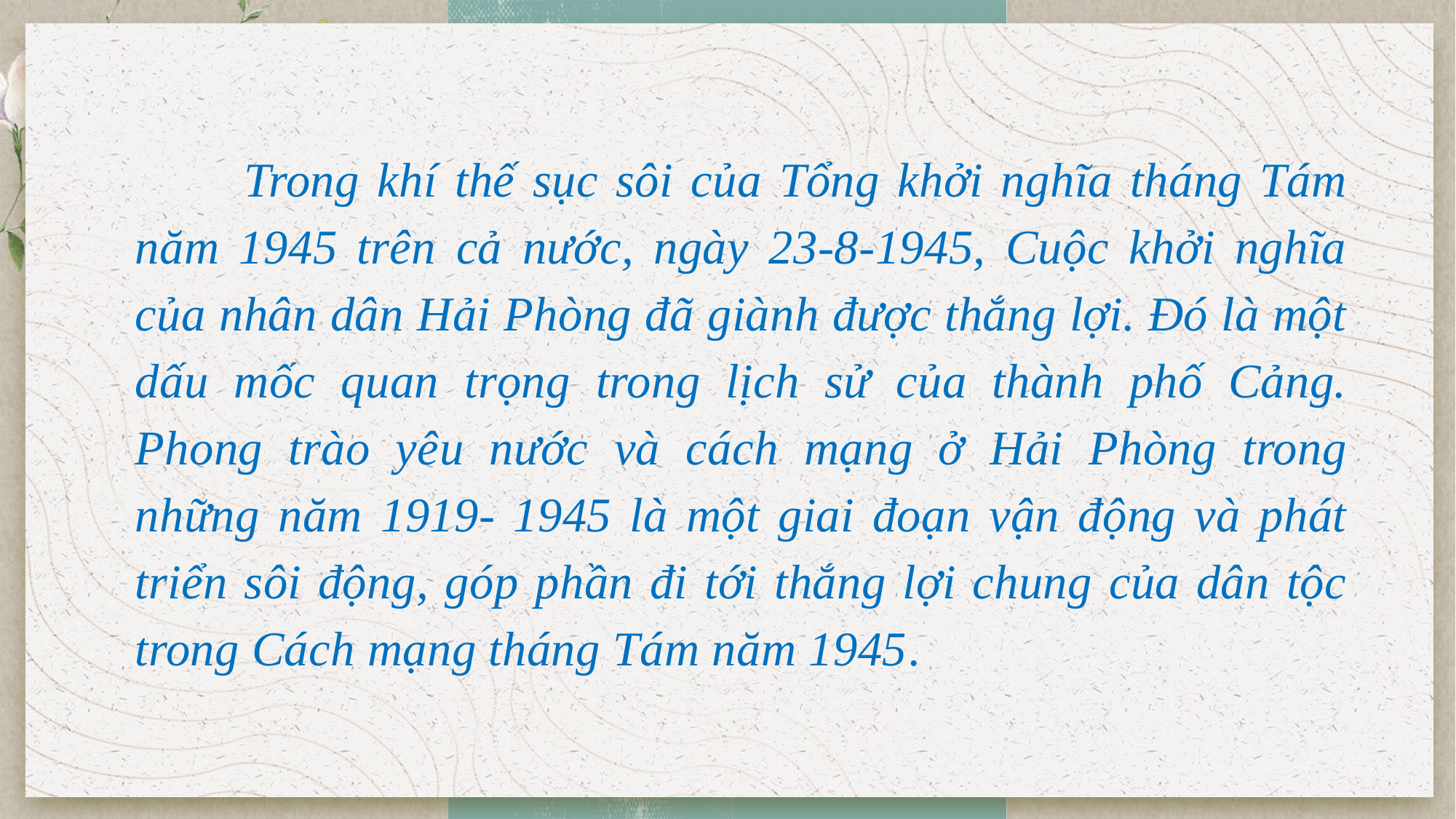

Trong khí thế sục sôi của Tổng khởi nghĩa tháng Tám năm 1945 trên cả nước, ngày 23-8-1945, Cuộc khởi nghĩa của nhân dân Hải Phòng đã giành được thắng lợi. Đó là một dấu mốc quan trọng trong lịch sử của thành phố Cảng. Phong trào yêu nước và cách mạng ở Hải Phòng trong những năm 1919- 1945 là một giai đoạn vận động và phát triển sôi động, góp phần đi tới thắng lợi chung của dân tộc trong Cách mạng tháng Tám năm 1945.